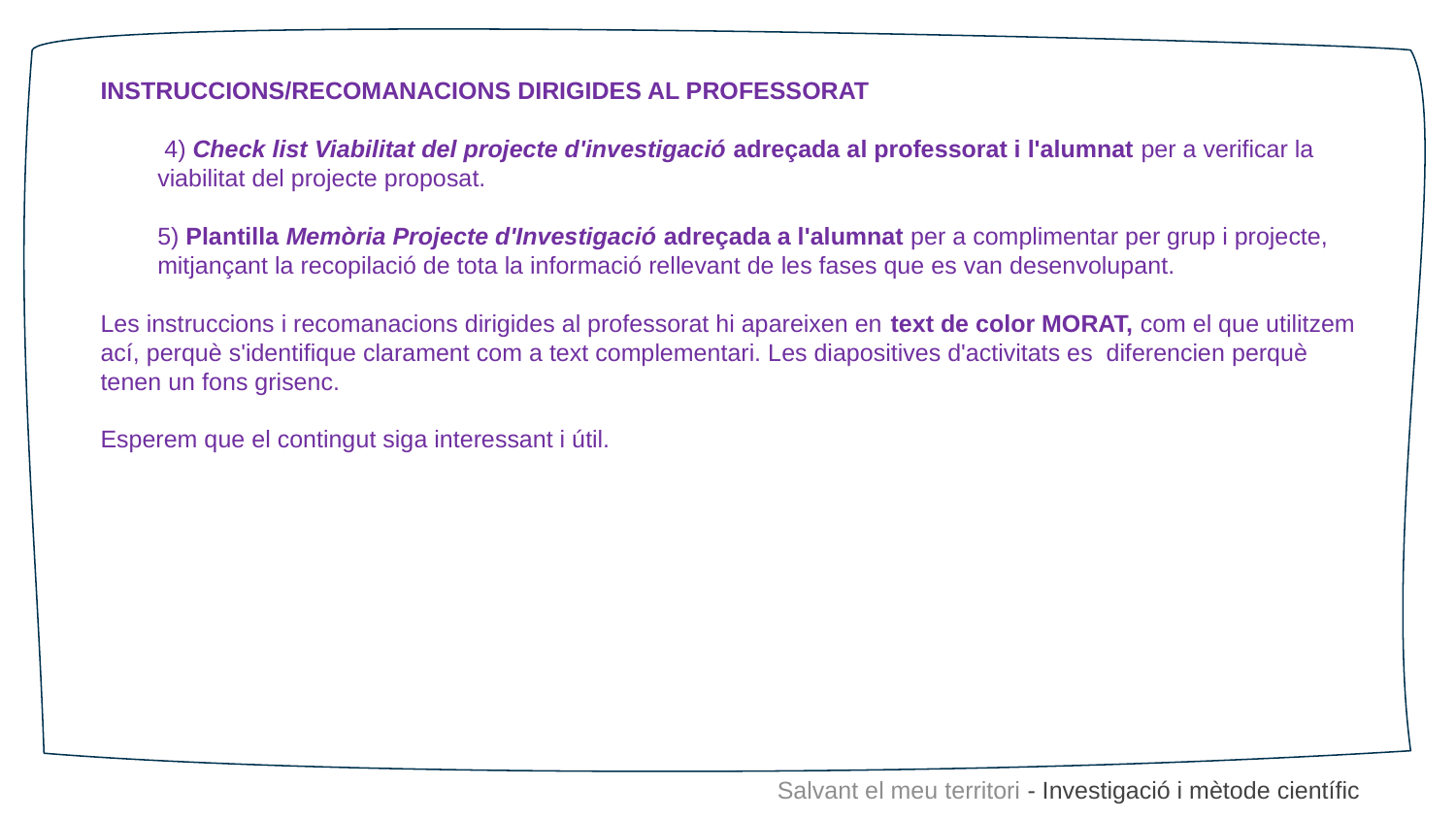

INSTRUCCIONS/RECOMANACIONS DIRIGIDES AL PROFESSORAT

 4) Check list Viabilitat del projecte d'investigació adreçada al professorat i l'alumnat per a verificar la viabilitat del projecte proposat.

5) Plantilla Memòria Projecte d'Investigació adreçada a l'alumnat per a complimentar per grup i projecte,  mitjançant la recopilació de tota la informació rellevant de les fases que es van desenvolupant.

Les instruccions i recomanacions dirigides al professorat hi apareixen en text de color MORAT, com el que utilitzem ací, perquè s'identifique clarament com a text complementari. Les diapositives d'activitats es  diferencien perquè tenen un fons grisenc.

Esperem que el contingut siga interessant i útil.

Salvant el meu territori - Investigació i mètode científic